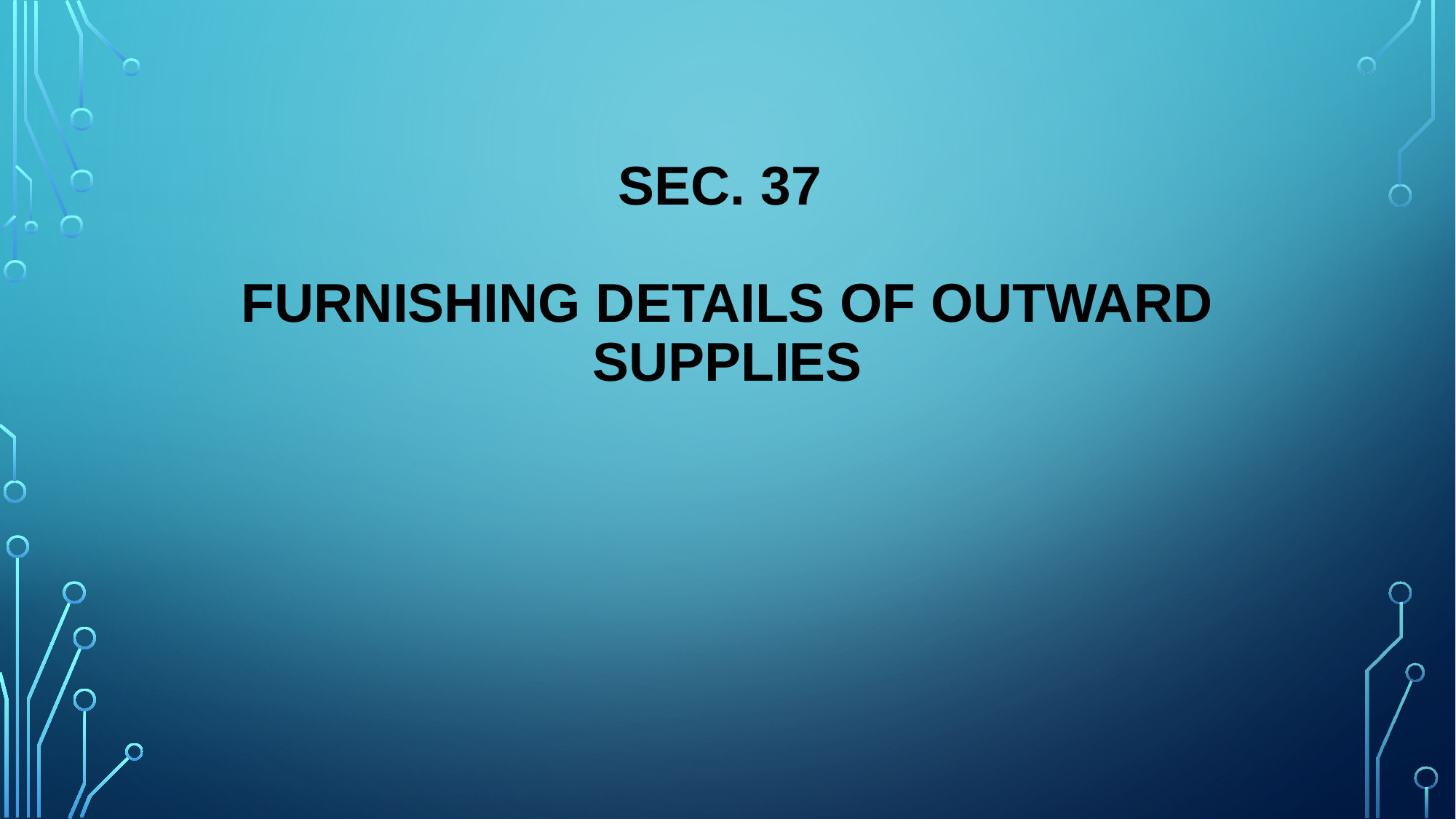

# SEC. 37 Furnishing details of outward supplies